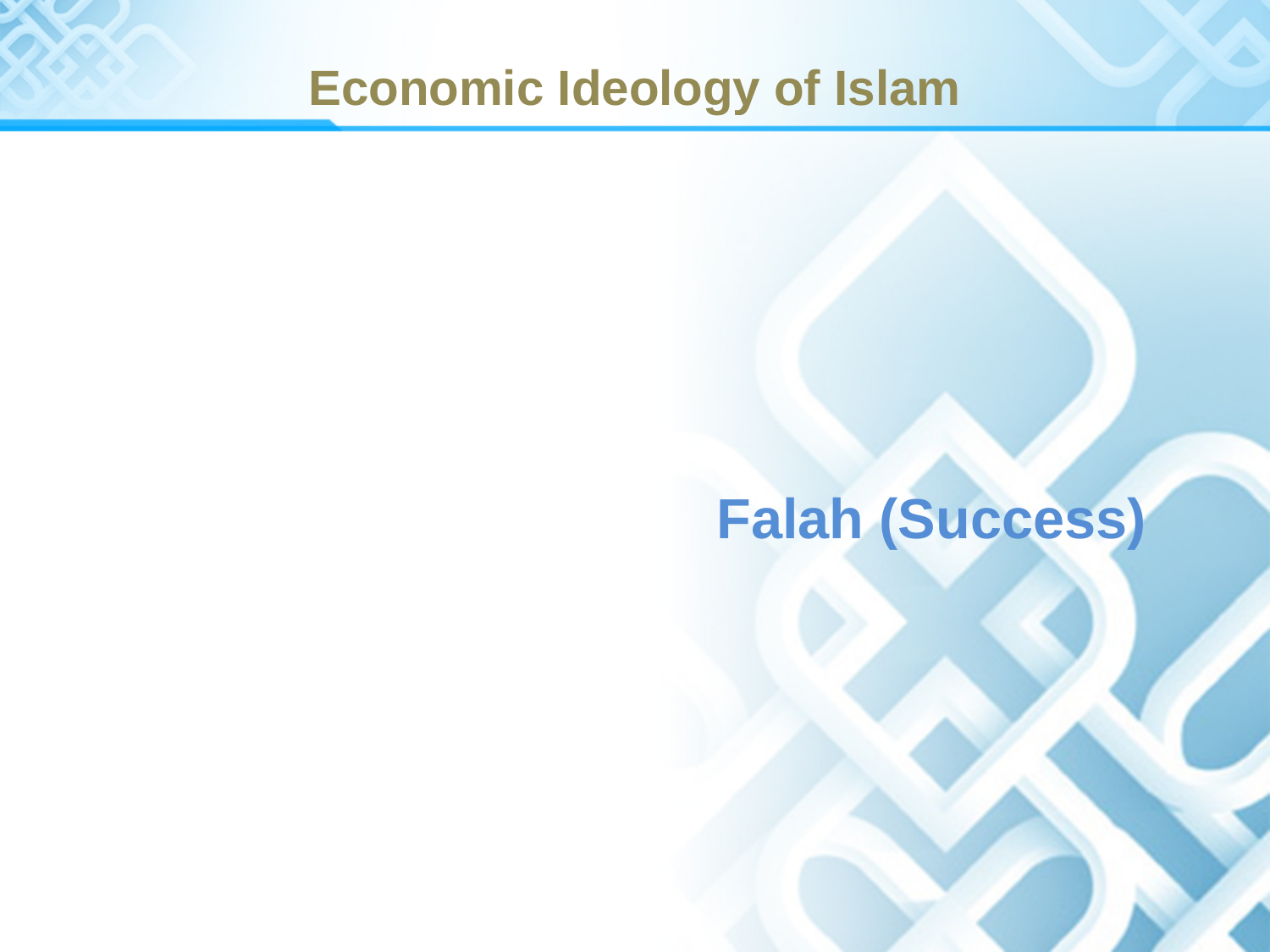

# Economic Ideology of Islam
Falah (Success)